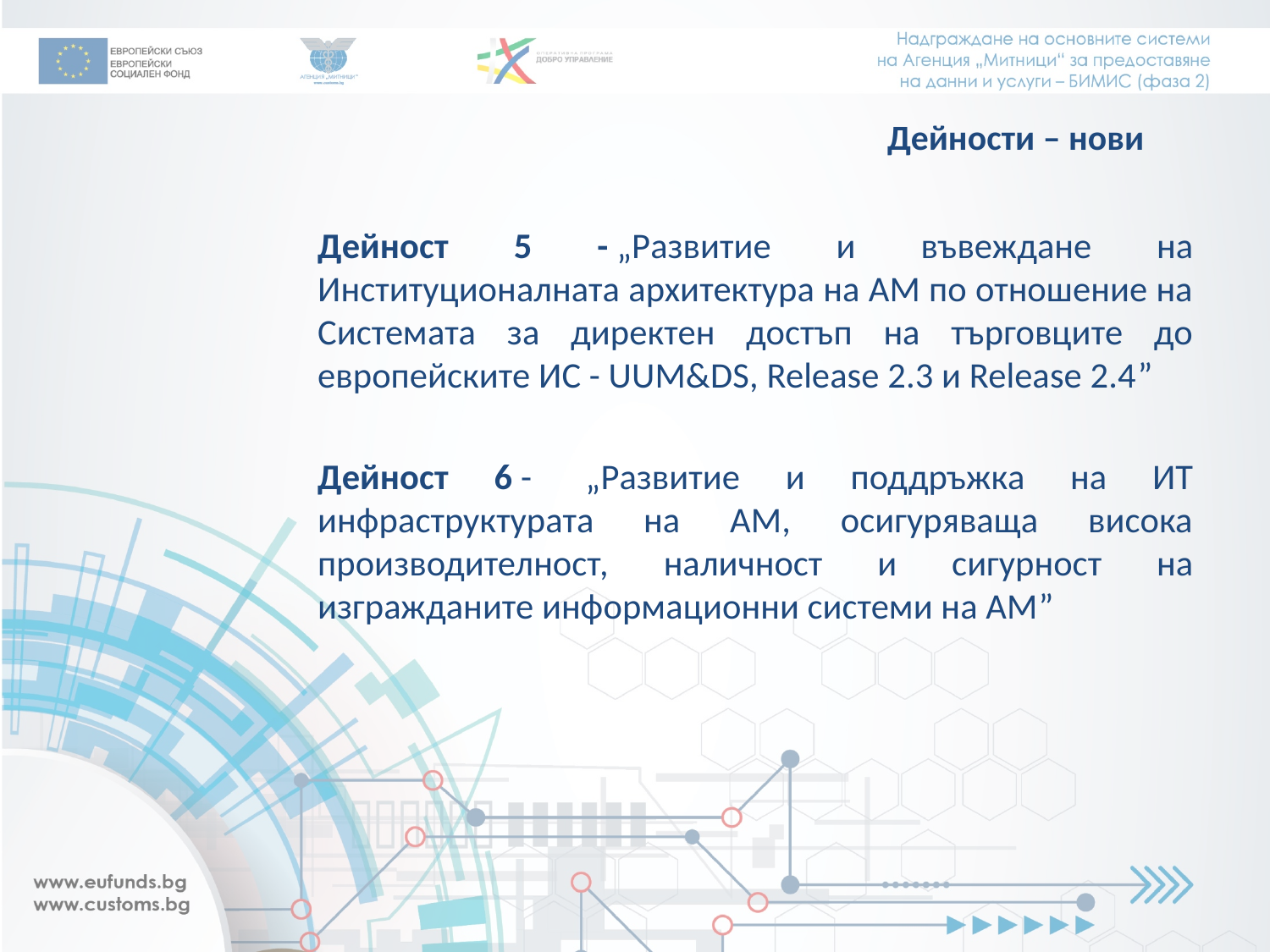

# Дейности – нови
Дейност 5 - „Развитие и въвеждане на Институционалната архитектура на АМ по отношение на Системата за директен достъп на търговците до европейските ИС - UUM&DS, Release 2.3 и Release 2.4”

Дейност 6 -  „Развитие и поддръжка на ИТ инфраструктурата на АМ, осигуряваща висока производителност, наличност и сигурност на изгражданите информационни системи на АМ”